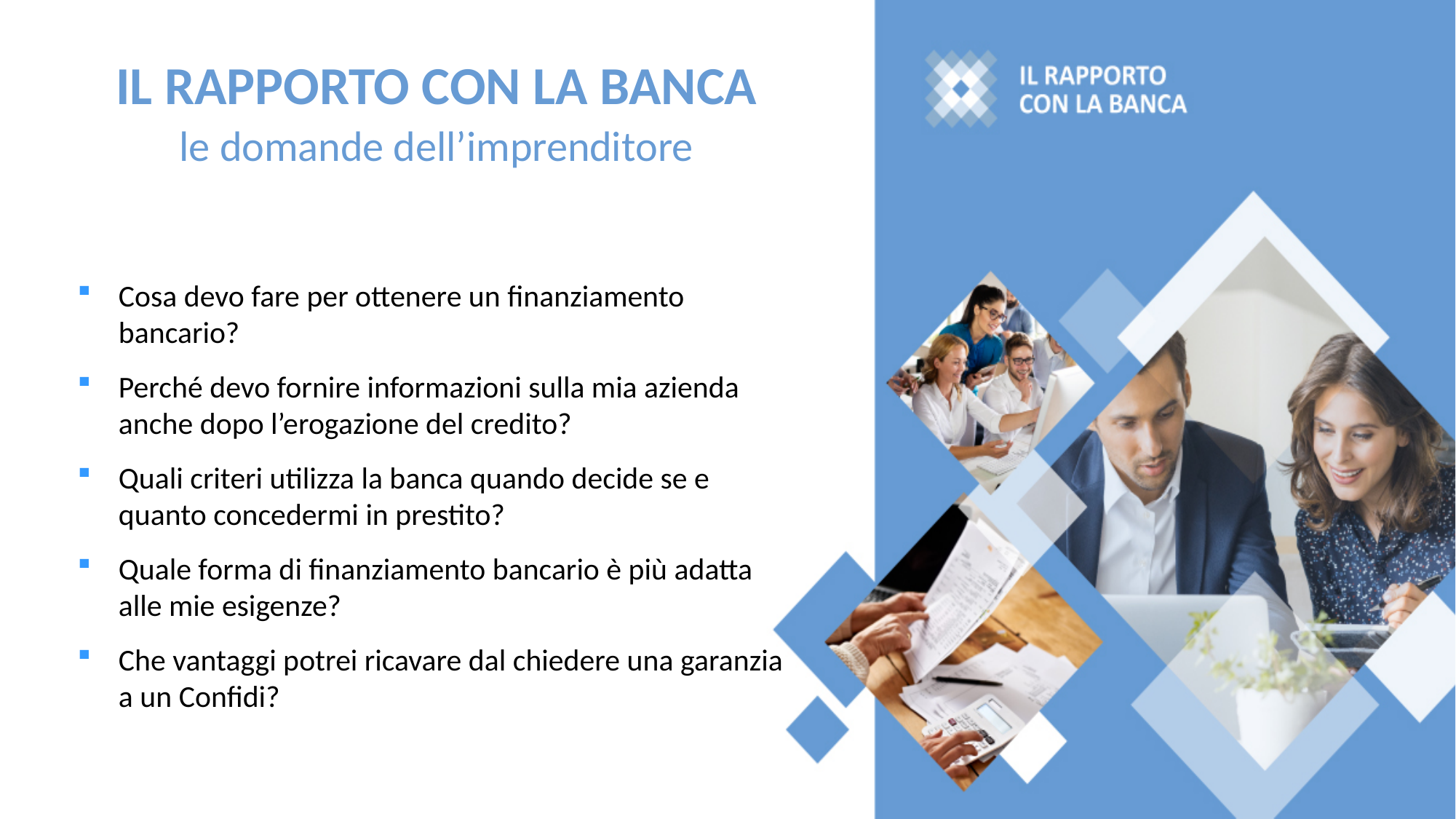

Leonardo Nafissi <l.nafissi@fcgconsulting.it>
IL RAPPORTO CON LA BANCA
le domande dell’imprenditore
Cosa devo fare per ottenere un finanziamento bancario?
Perché devo fornire informazioni sulla mia azienda anche dopo l’erogazione del credito?
Quali criteri utilizza la banca quando decide se e quanto concedermi in prestito?
Quale forma di finanziamento bancario è più adatta alle mie esigenze?
Che vantaggi potrei ricavare dal chiedere una garanzia a un Confidi?